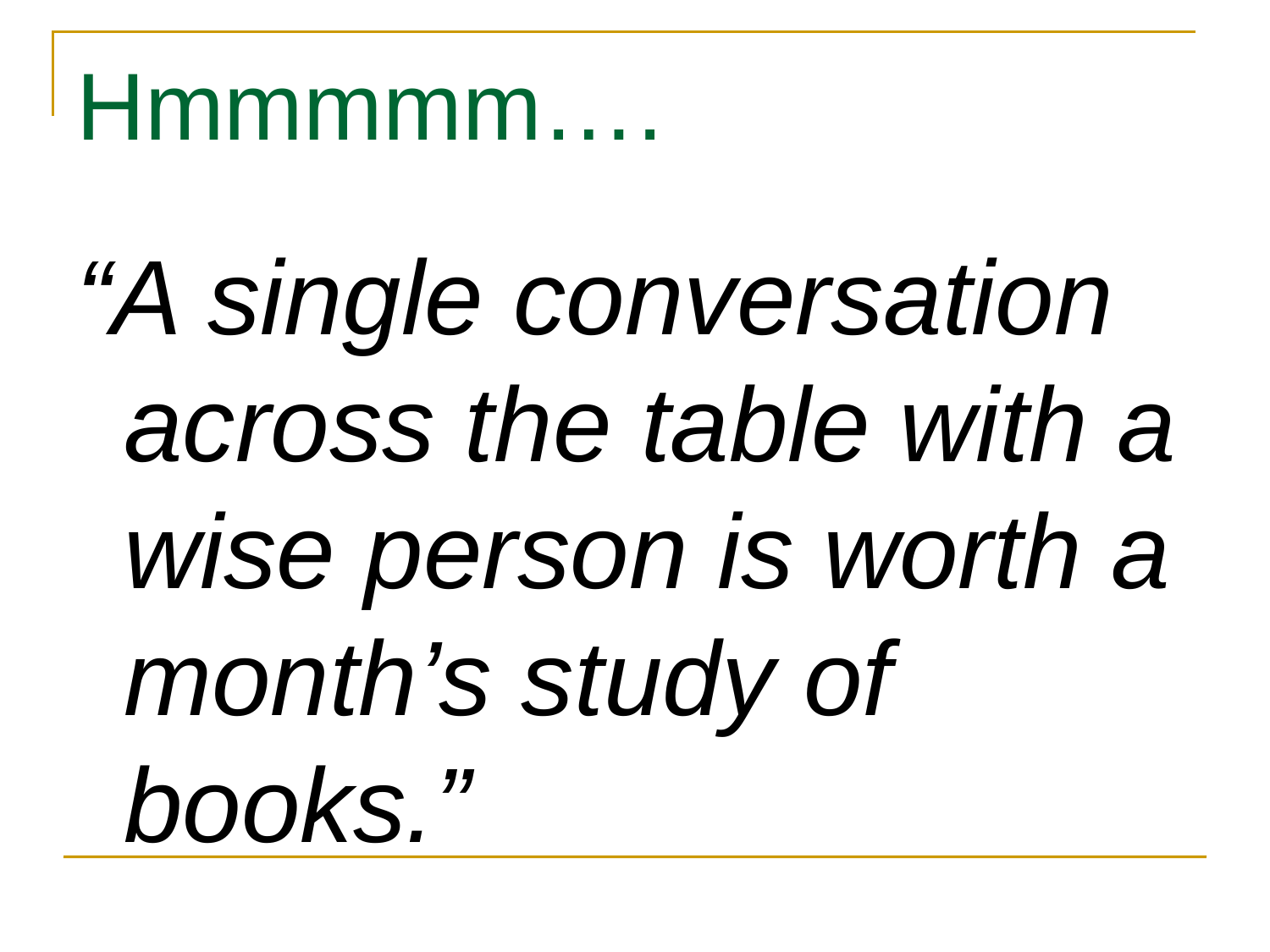

# Hmmmmm….
“A single conversation across the table with a wise person is worth a month’s study of books.”